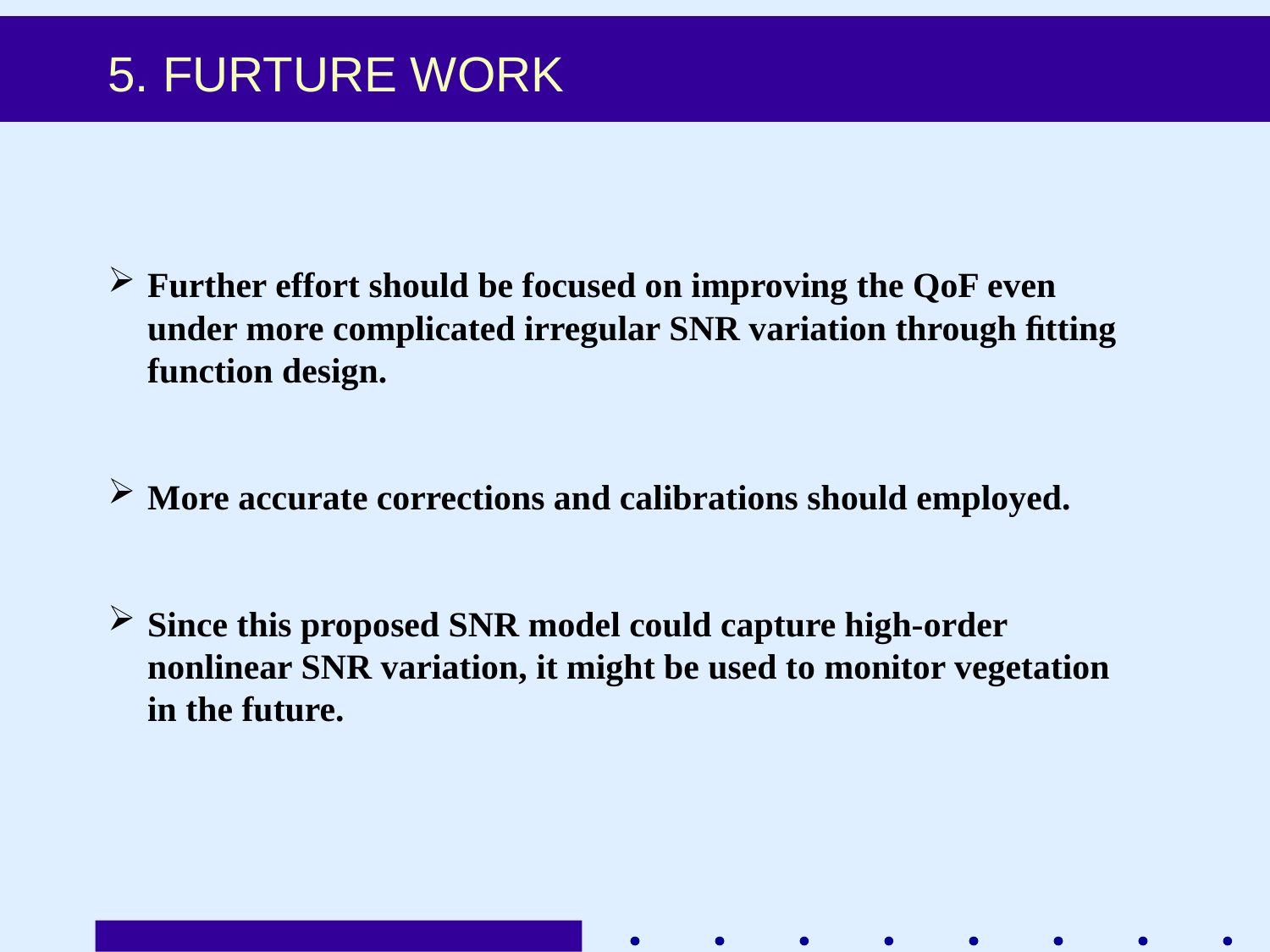

# 5. FURTURE WORK
Further effort should be focused on improving the QoF even under more complicated irregular SNR variation through ﬁtting function design.

More accurate corrections and calibrations should employed.

Since this proposed SNR model could capture high-order nonlinear SNR variation, it might be used to monitor vegetation in the future.